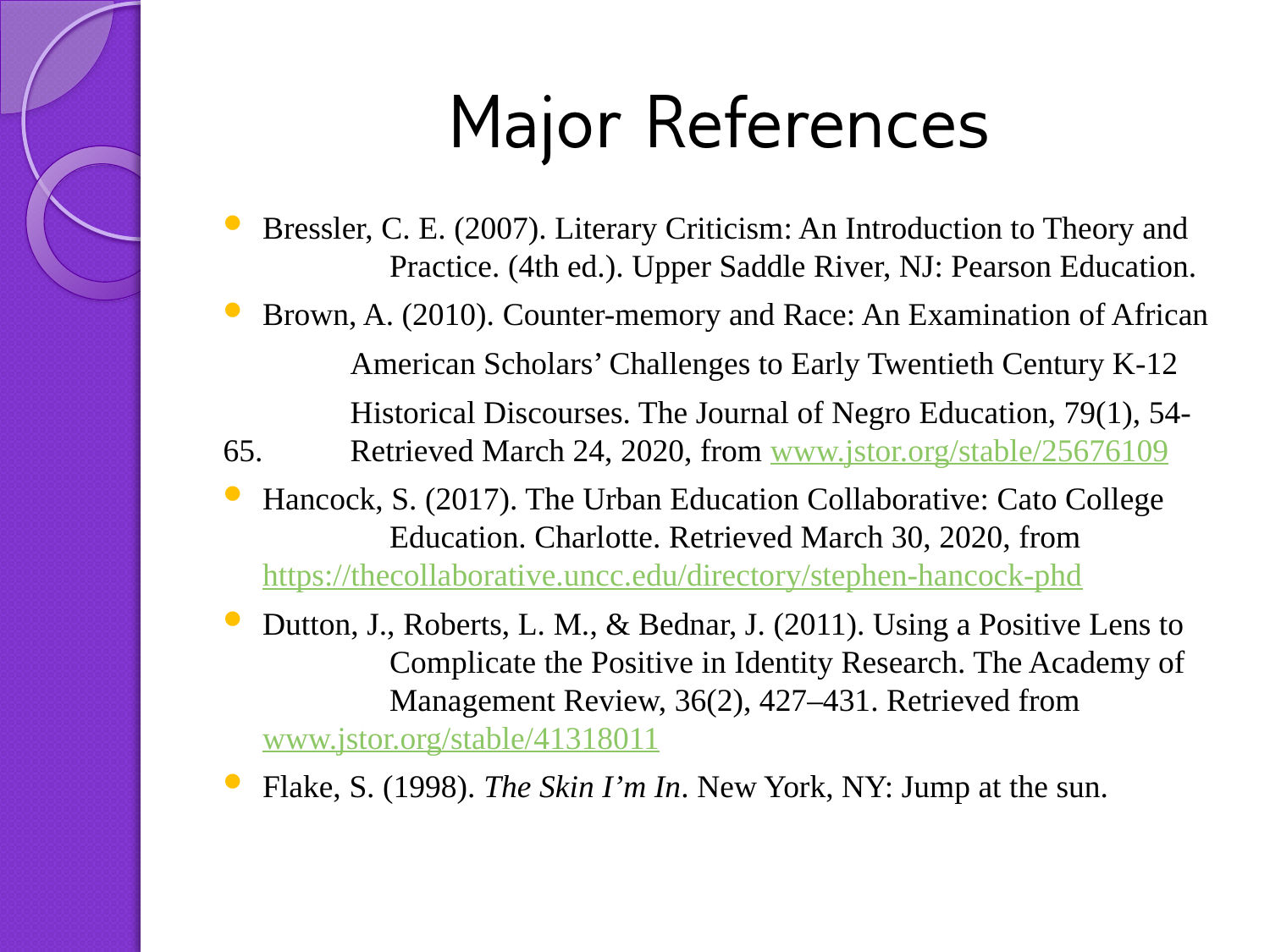

# Major References
Bressler, C. E. (2007). Literary Criticism: An Introduction to Theory and 	Practice. (4th ed.). Upper Saddle River, NJ: Pearson Education.
Brown, A. (2010). Counter-memory and Race: An Examination of African
	American Scholars’ Challenges to Early Twentieth Century K-12
	Historical Discourses. The Journal of Negro Education, 79(1), 54-65. 	Retrieved March 24, 2020, from www.jstor.org/stable/25676109
Hancock, S. (2017). The Urban Education Collaborative: Cato College 	Education. Charlotte. Retrieved March 30, 2020, from 	https://thecollaborative.uncc.edu/directory/stephen-hancock-phd
Dutton, J., Roberts, L. M., & Bednar, J. (2011). Using a Positive Lens to 	Complicate the Positive in Identity Research. The Academy of 	Management Review, 36(2), 427–431. Retrieved from 	www.jstor.org/stable/41318011
Flake, S. (1998). The Skin I’m In. New York, NY: Jump at the sun.